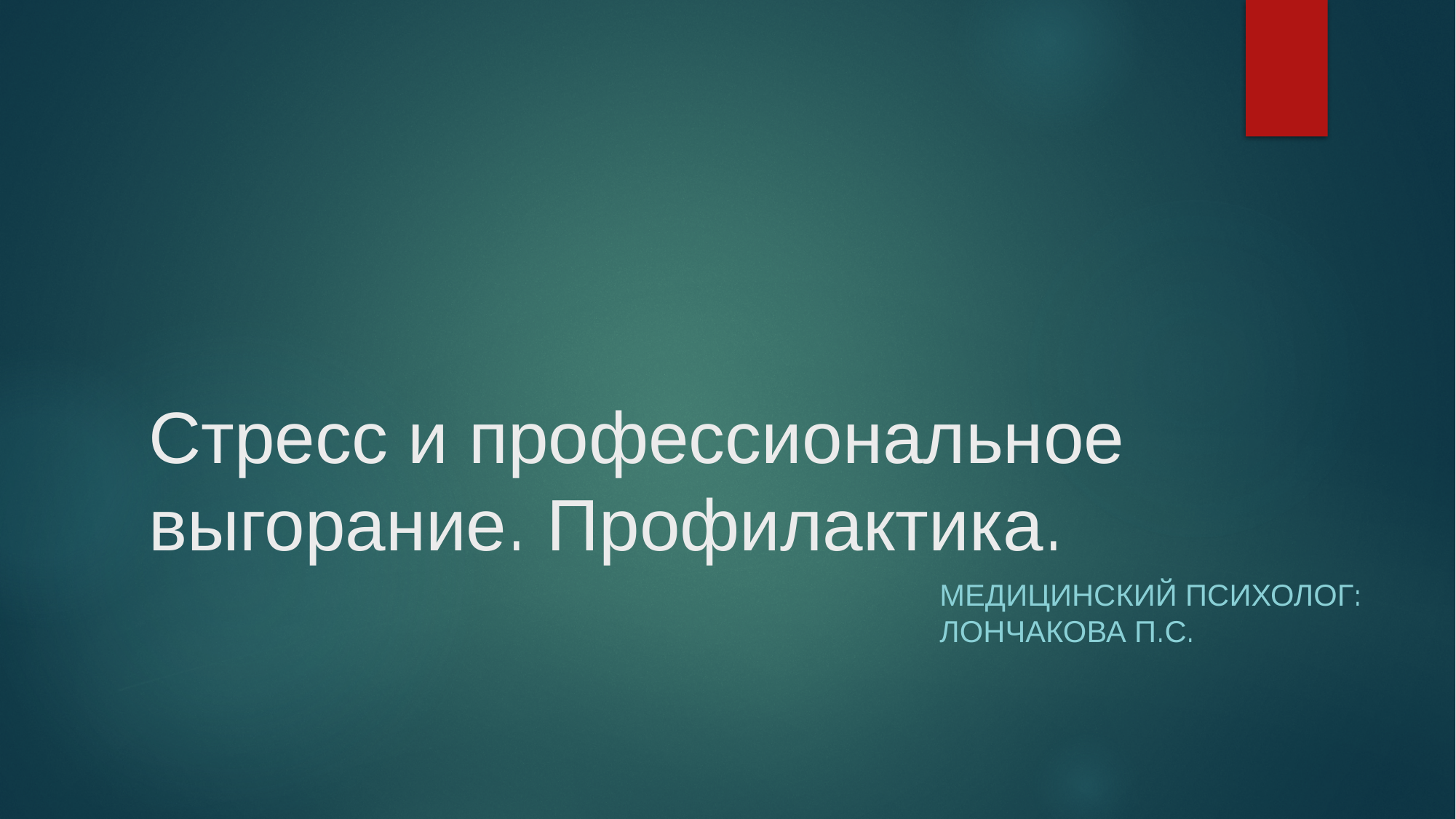

# Стресс и профессиональное выгорание. Профилактика.
Медицинский психолог: Лончакова П.С.